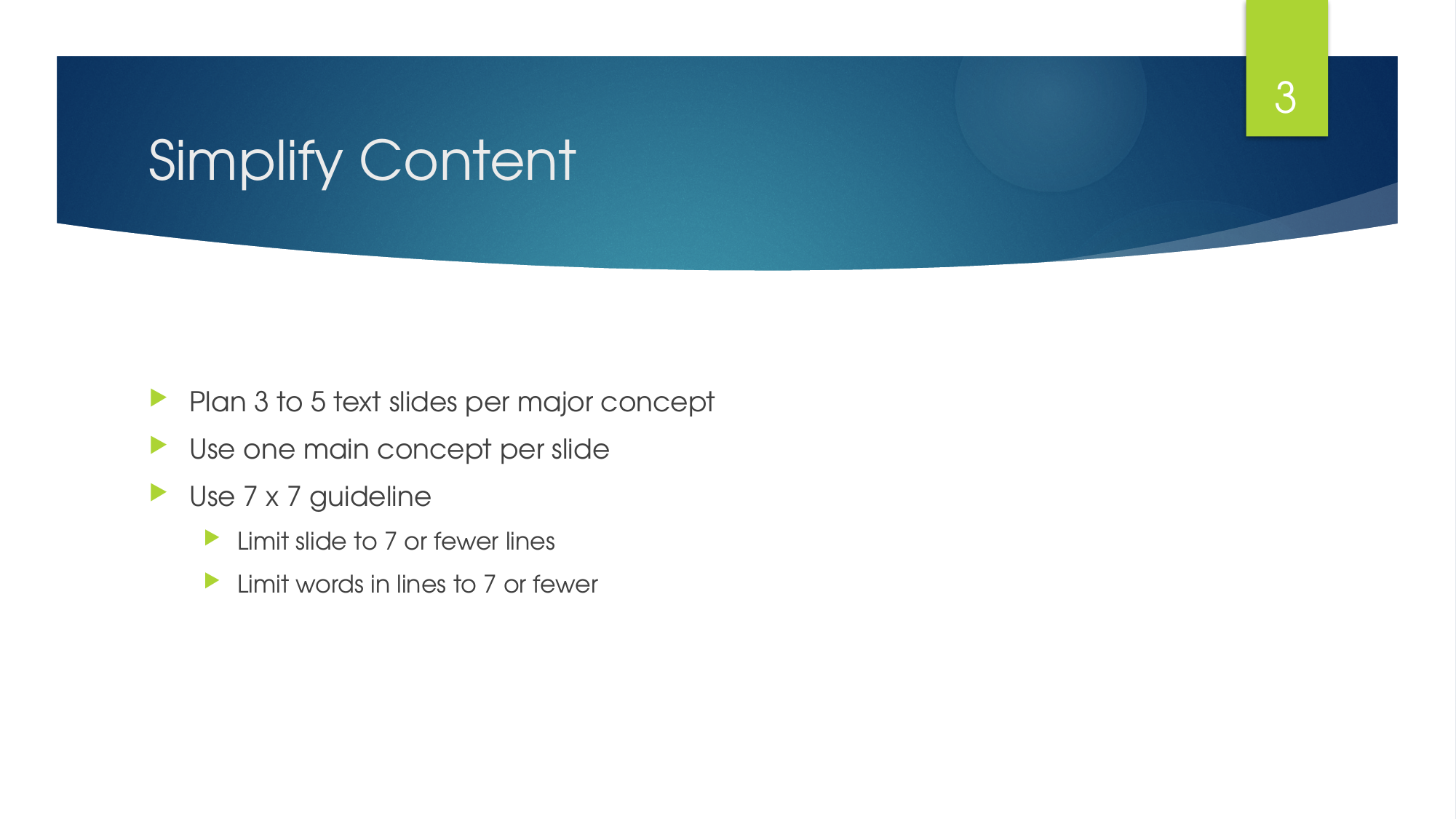

3
# Simplify Content
Plan 3 to 5 text slides per major concept
Use one main concept per slide
Use 7 x 7 guideline
Limit slide to 7 or fewer lines
Limit words in lines to 7 or fewer